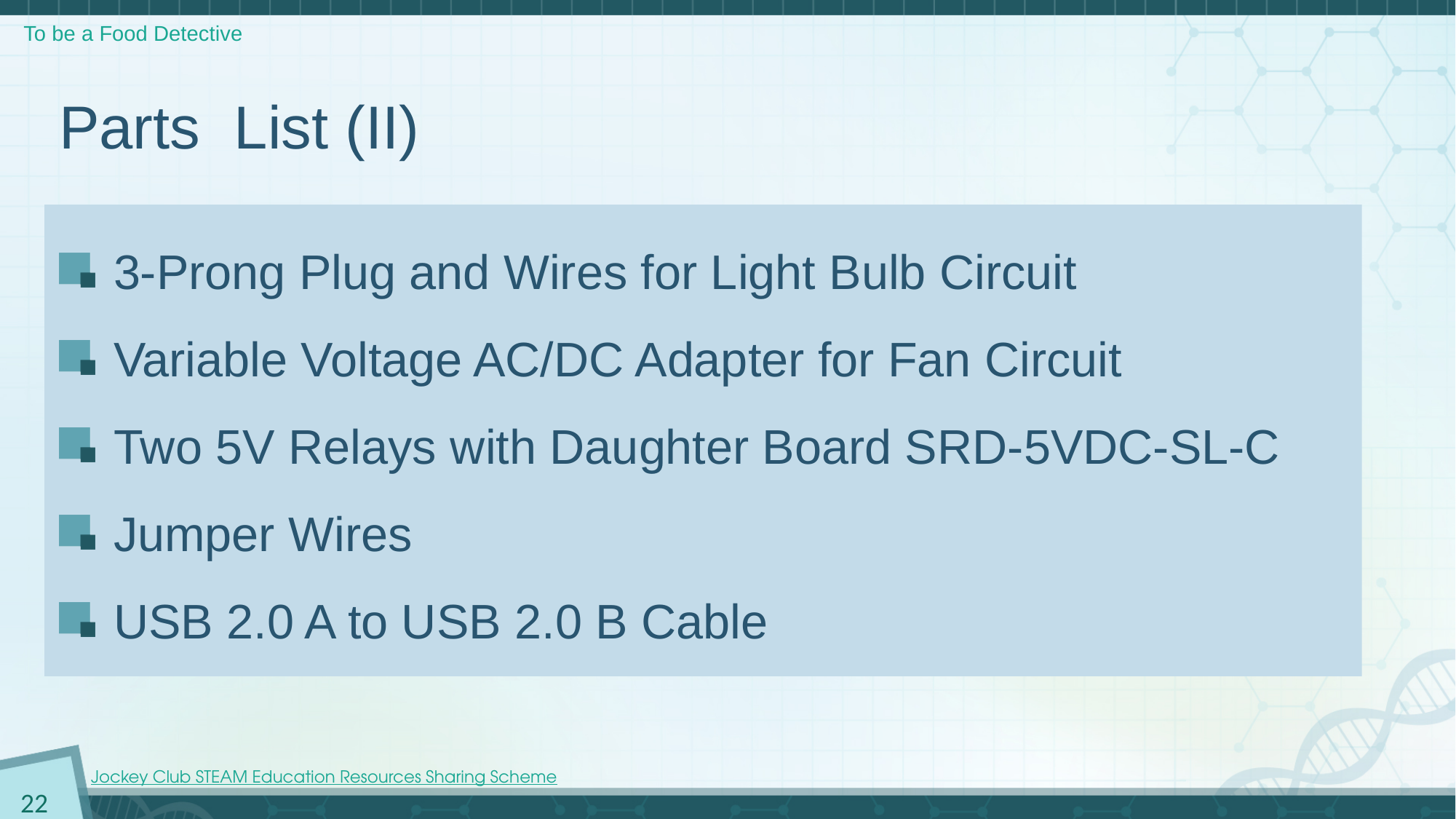

# Parts  List (II)
3-Prong Plug and Wires for Light Bulb Circuit
Variable Voltage AC/DC Adapter for Fan Circuit
Two 5V Relays with Daughter Board SRD-5VDC-SL-C
Jumper Wires
USB 2.0 A to USB 2.0 B Cable

22